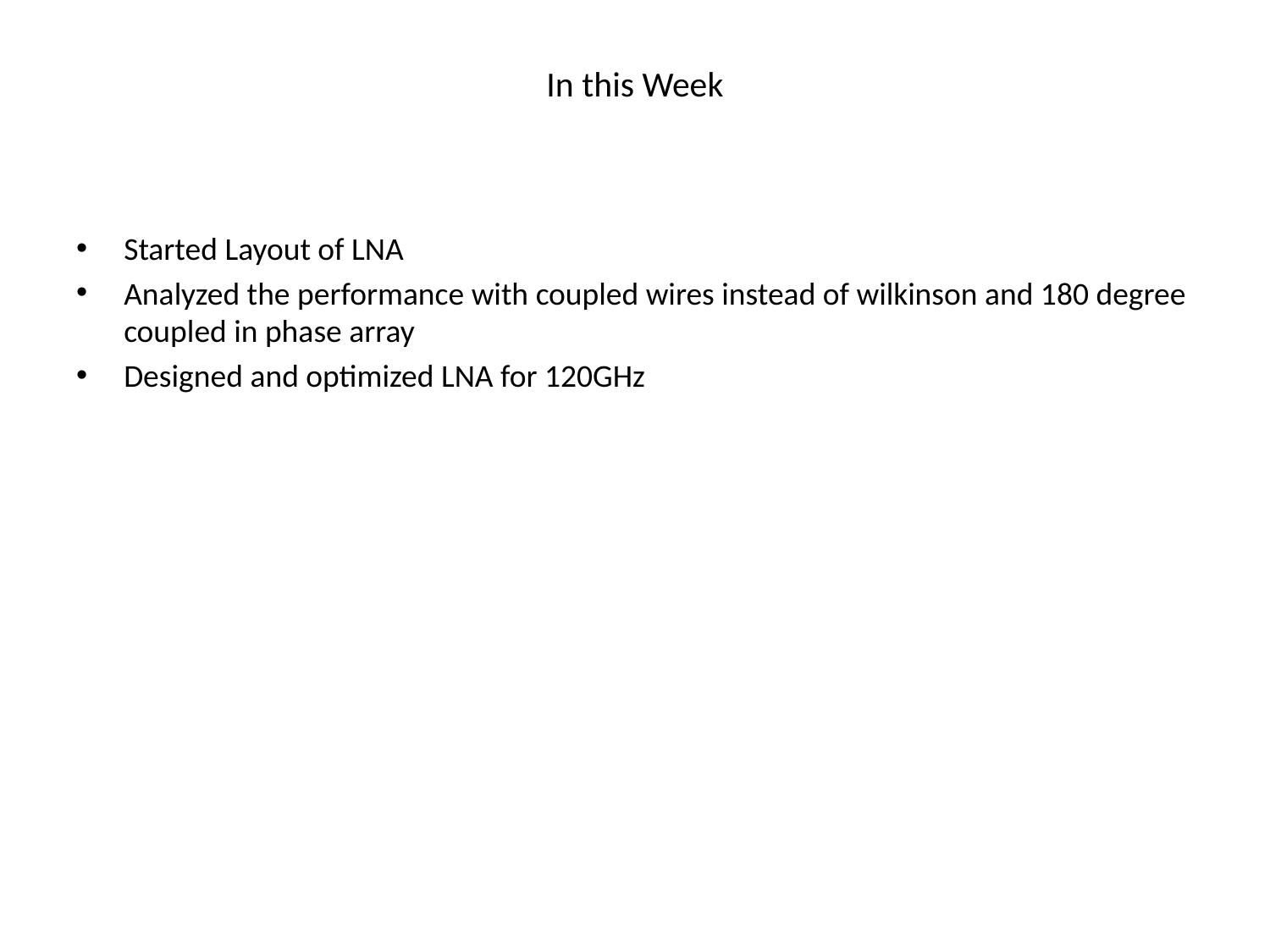

# In this Week
Started Layout of LNA
Analyzed the performance with coupled wires instead of wilkinson and 180 degree coupled in phase array
Designed and optimized LNA for 120GHz